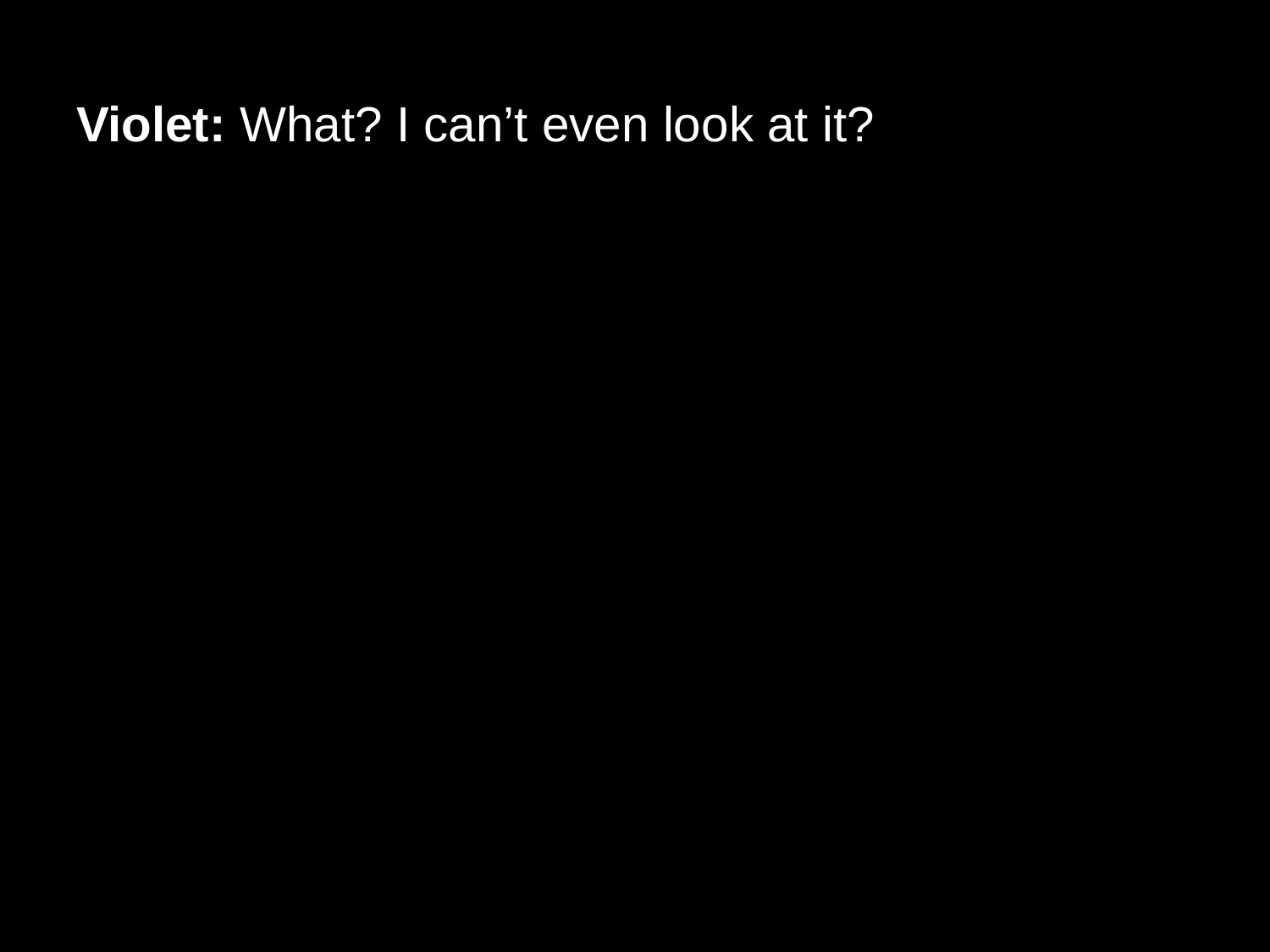

# Violet: What? I can’t even look at it?